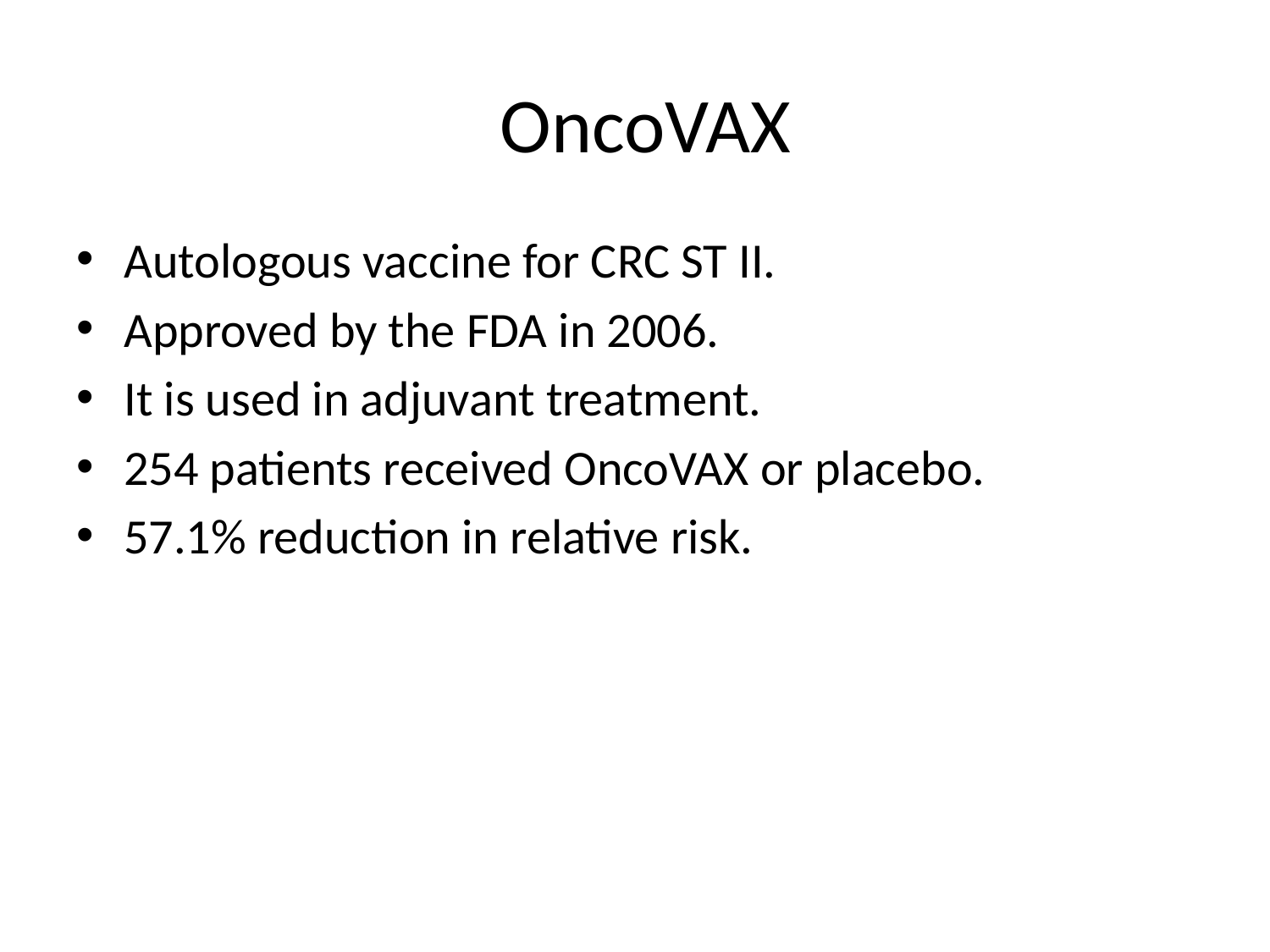

# OncoVAX
Autologous vaccine for CRC ST II.
Approved by the FDA in 2006.
It is used in adjuvant treatment.
254 patients received OncoVAX or placebo.
57.1% reduction in relative risk.